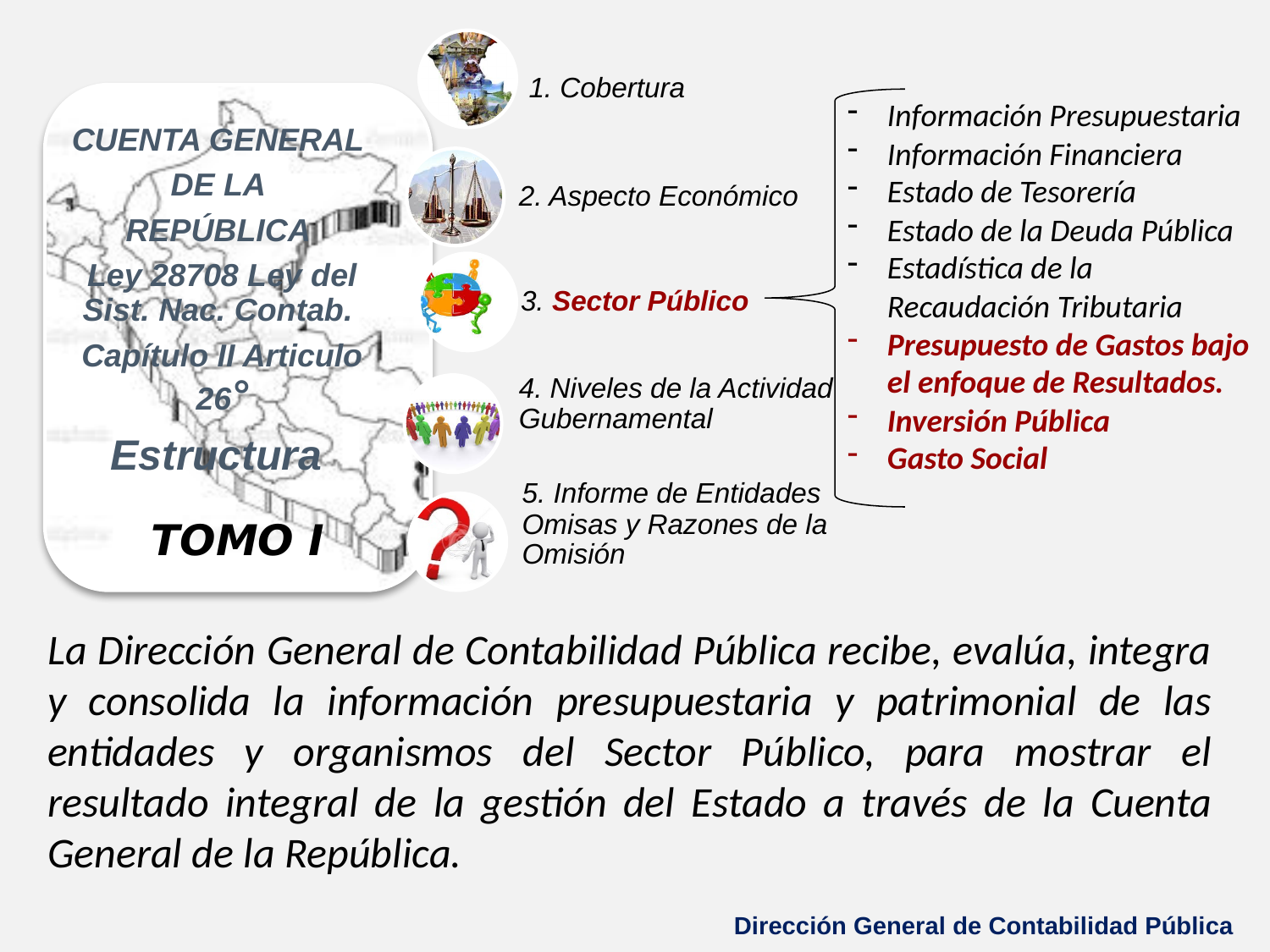

CUENTA GENERAL
DE LA
REPÚBLICA
Ley 28708 Ley del Sist. Nac. Contab.
Capítulo II Articulo 26°
Estructura
1. Cobertura
2. Aspecto Económico
3. Sector Público
4. Niveles de la Actividad Gubernamental
5. Informe de Entidades Omisas y Razones de la Omisión

Información Presupuestaria
Información Financiera
Estado de Tesorería
Estado de la Deuda Pública
Estadística de la Recaudación Tributaria
Presupuesto de Gastos bajo el enfoque de Resultados.
Inversión Pública
Gasto Social

TOMO I
La Dirección General de Contabilidad Pública recibe, evalúa, integra y consolida la información presupuestaria y patrimonial de las entidades y organismos del Sector Público, para mostrar el resultado integral de la gestión del Estado a través de la Cuenta General de la República.
Dirección General de Contabilidad Pública